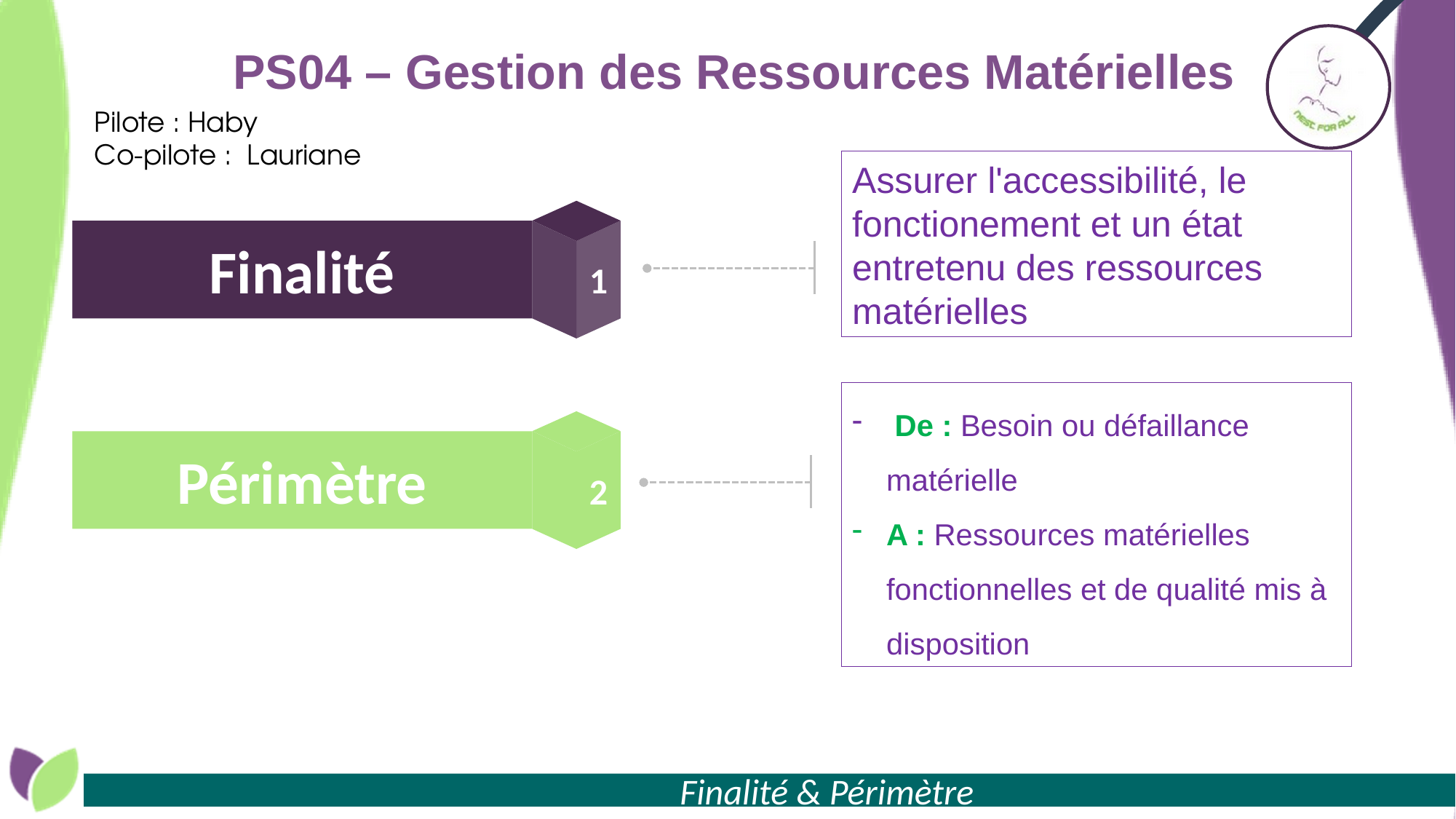

# PS04 – Gestion des Ressources Matérielles
Pilote : Haby
Co-pilote :  Lauriane
Assurer l'accessibilité, le fonctionement et un état entretenu des ressources matérielles

1
Finalité

 De : Besoin ou défaillance matérielle
A : Ressources matérielles fonctionnelles et de qualité mis à disposition

2
Périmètre

  Finalité & Périmètre